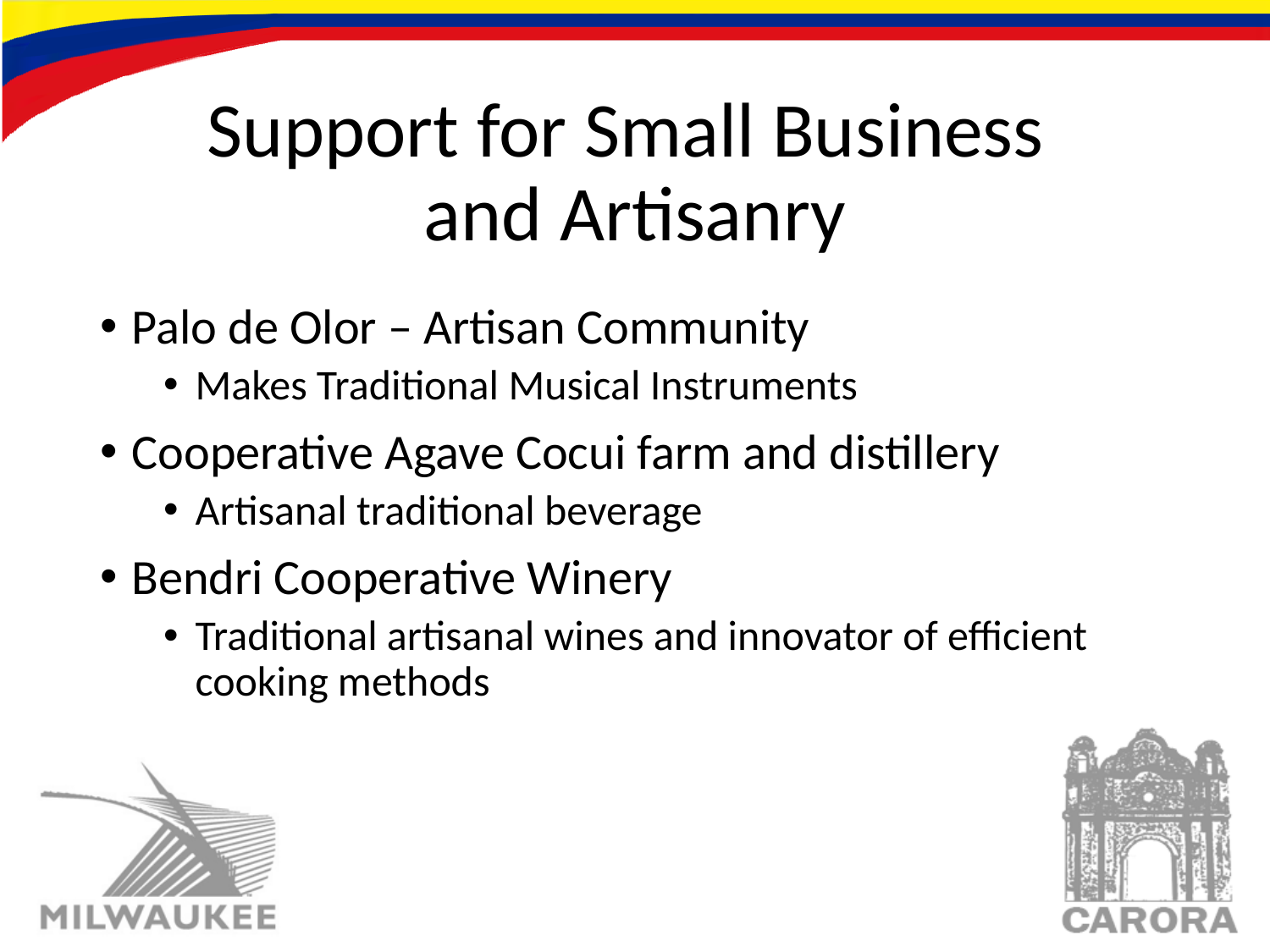

# Support for Small Business and Artisanry
Palo de Olor – Artisan Community
Makes Traditional Musical Instruments
Cooperative Agave Cocui farm and distillery
Artisanal traditional beverage
Bendri Cooperative Winery
Traditional artisanal wines and innovator of efficient cooking methods